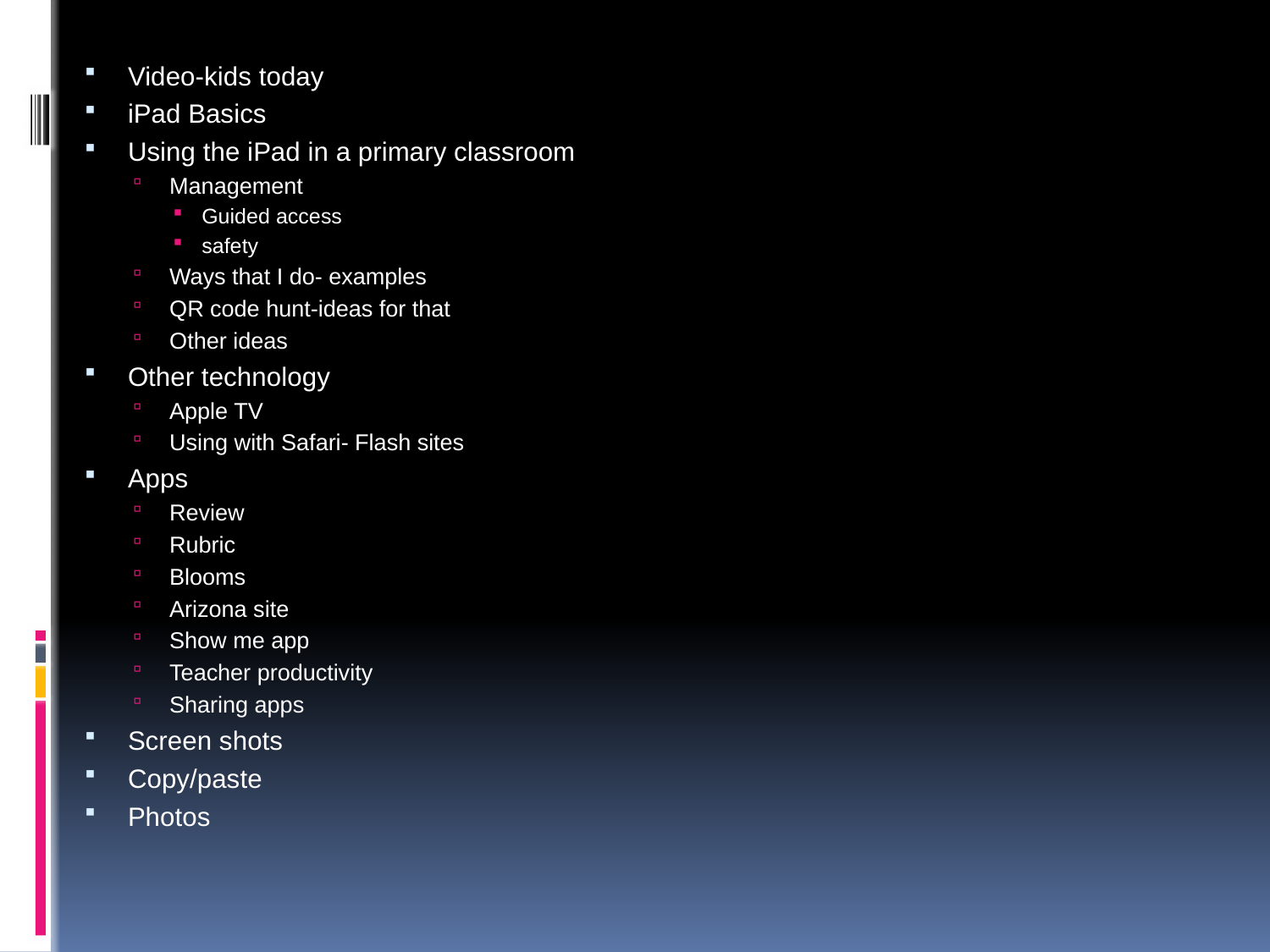

Video-kids today
iPad Basics
Using the iPad in a primary classroom
Management
Guided access
safety
Ways that I do- examples
QR code hunt-ideas for that
Other ideas
Other technology
Apple TV
Using with Safari- Flash sites
Apps
Review
Rubric
Blooms
Arizona site
Show me app
Teacher productivity
Sharing apps
Screen shots
Copy/paste
Photos